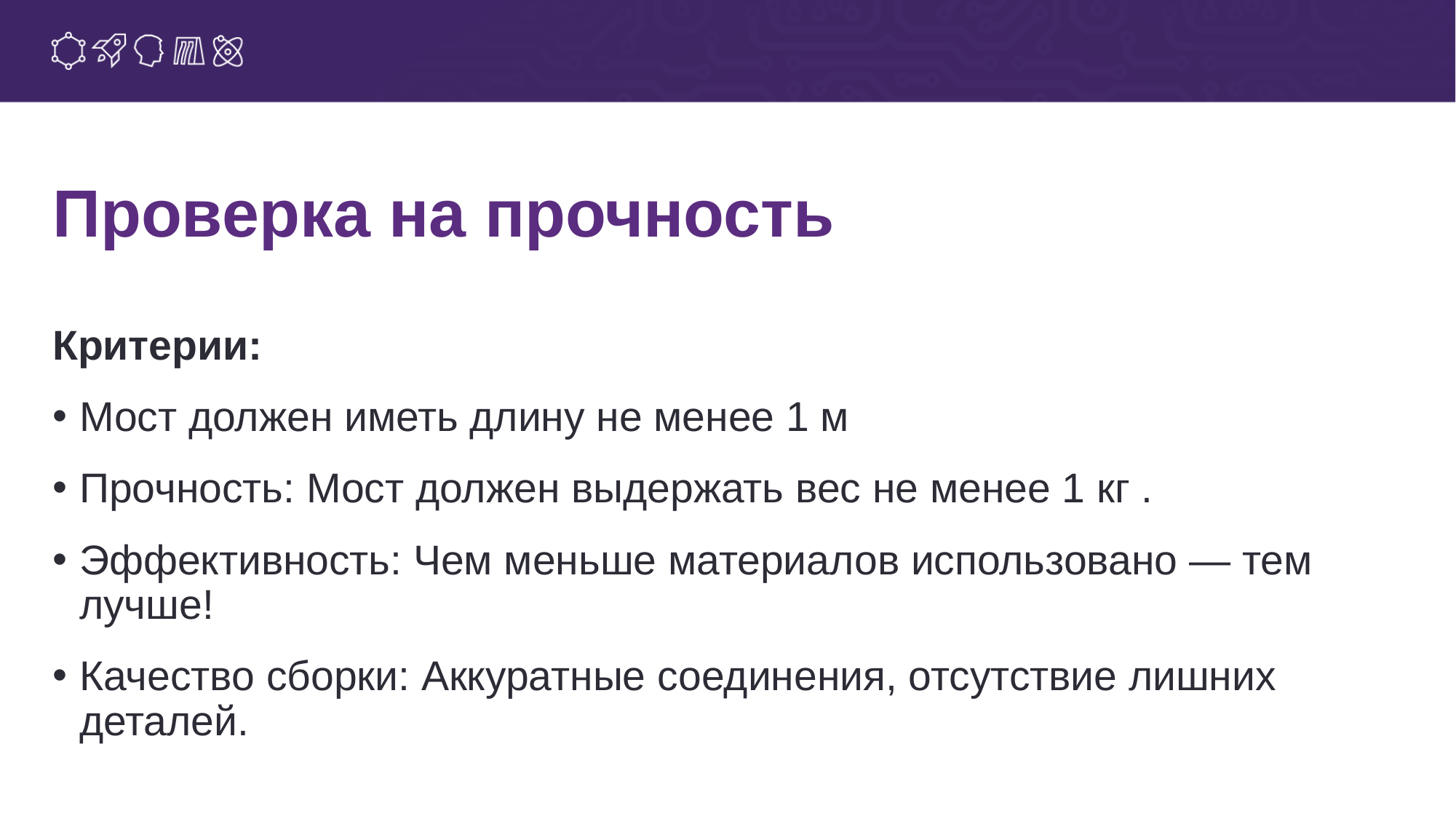

# Проверка на прочность
Критерии:
Мост должен иметь длину не менее 1 м
Прочность: Мост должен выдержать вес не менее 1 кг .
Эффективность: Чем меньше материалов использовано — тем лучше!
Качество сборки: Аккуратные соединения, отсутствие лишних деталей.